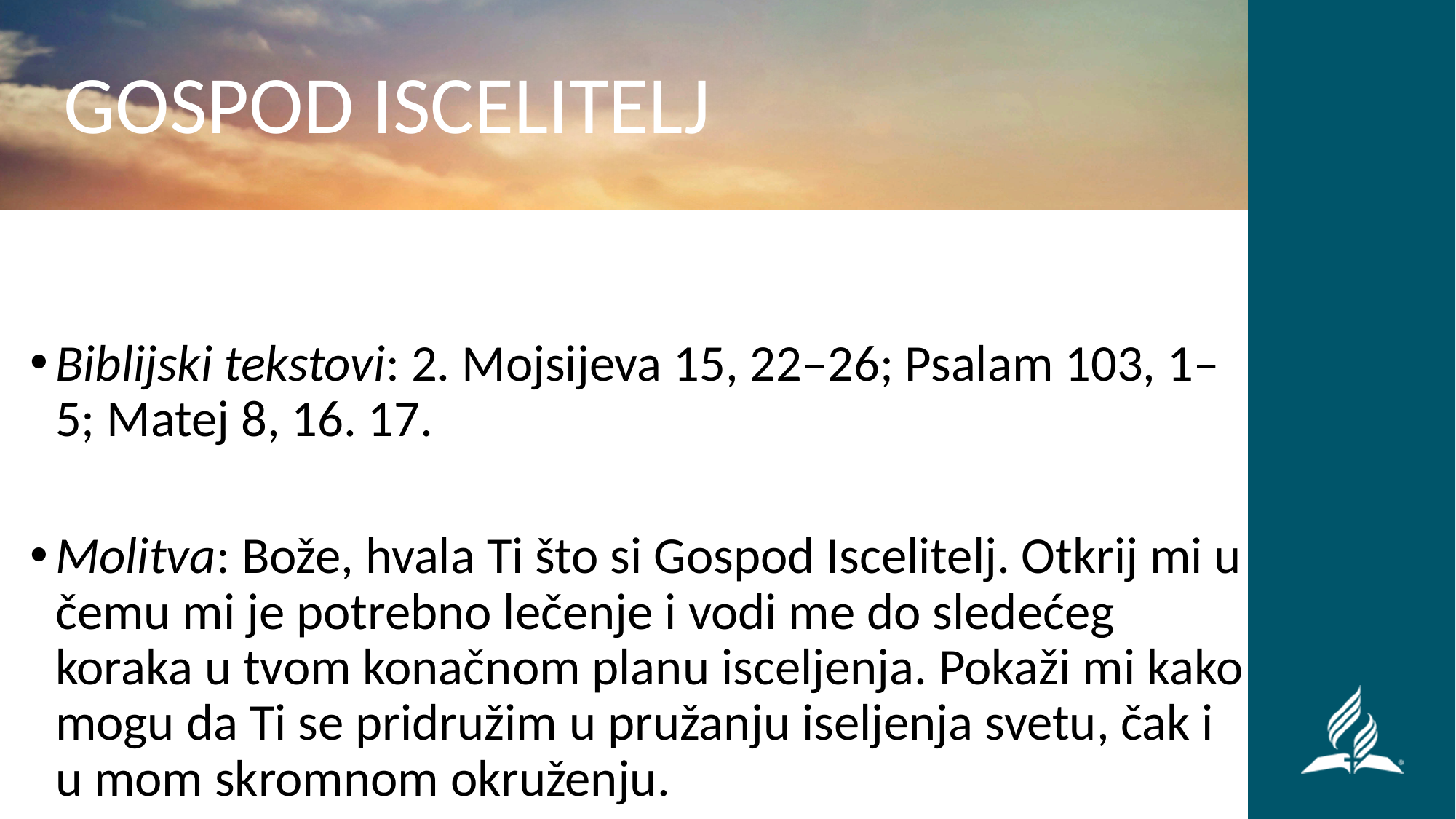

GOSPOD ISCELITELJ

Biblijski tekstovi: 2. Mojsijeva 15, 22–26; Psalam 103, 1–5; Matej 8, 16. 17.

Molitva: Bože, hvala Ti što si Gospod Iscelitelj. Otkrij mi u čemu mi je potrebno lečenje i vodi me do sledećeg koraka u tvom konačnom planu isceljenja. Pokaži mi kako mogu da Ti se pridružim u pružanju iseljenja svetu, čak i u mom skromnom okruženju.